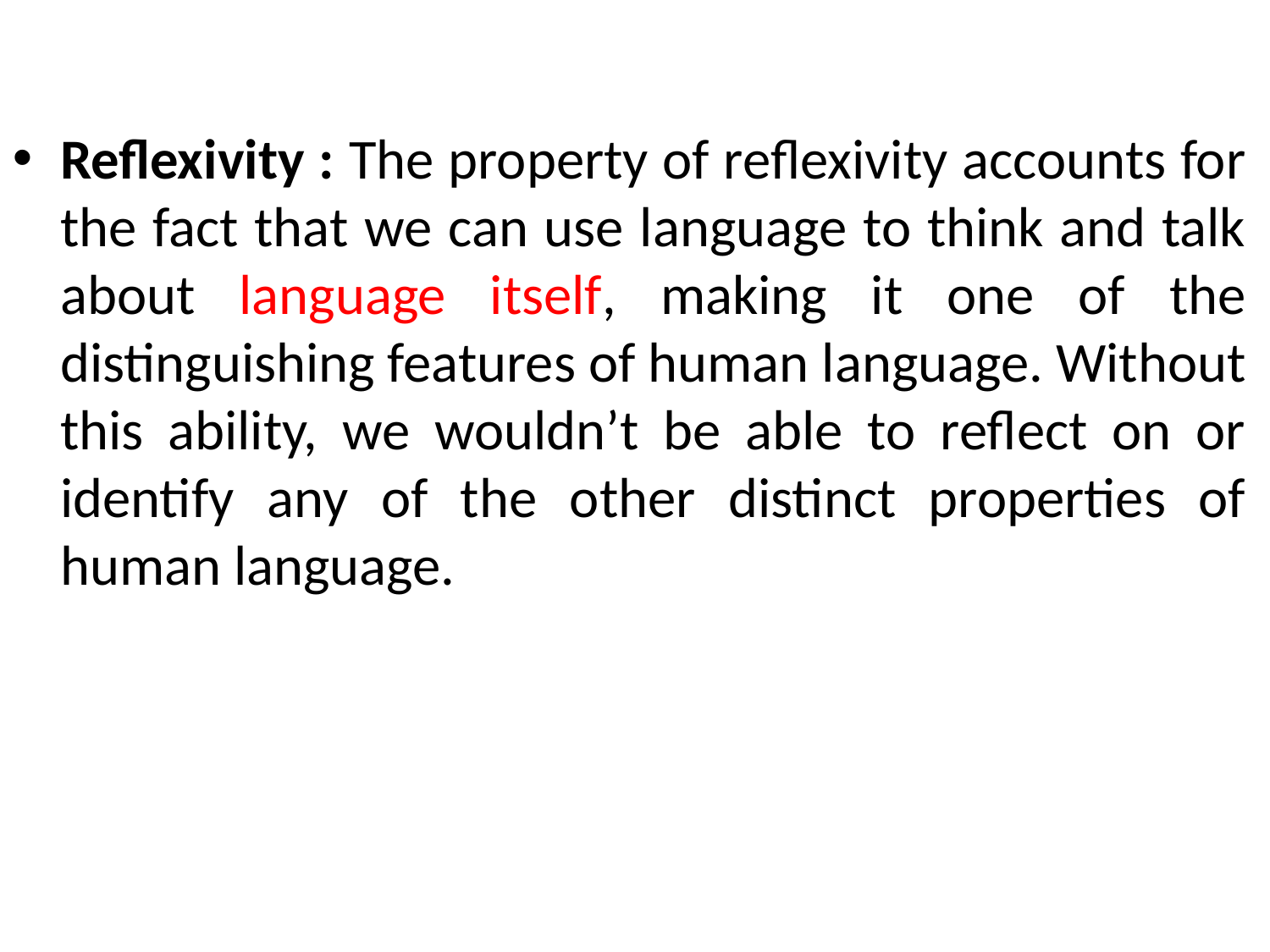

Reflexivity : The property of reflexivity accounts for the fact that we can use language to think and talk about language itself, making it one of the distinguishing features of human language. Without this ability, we wouldn’t be able to reflect on or identify any of the other distinct properties of human language.